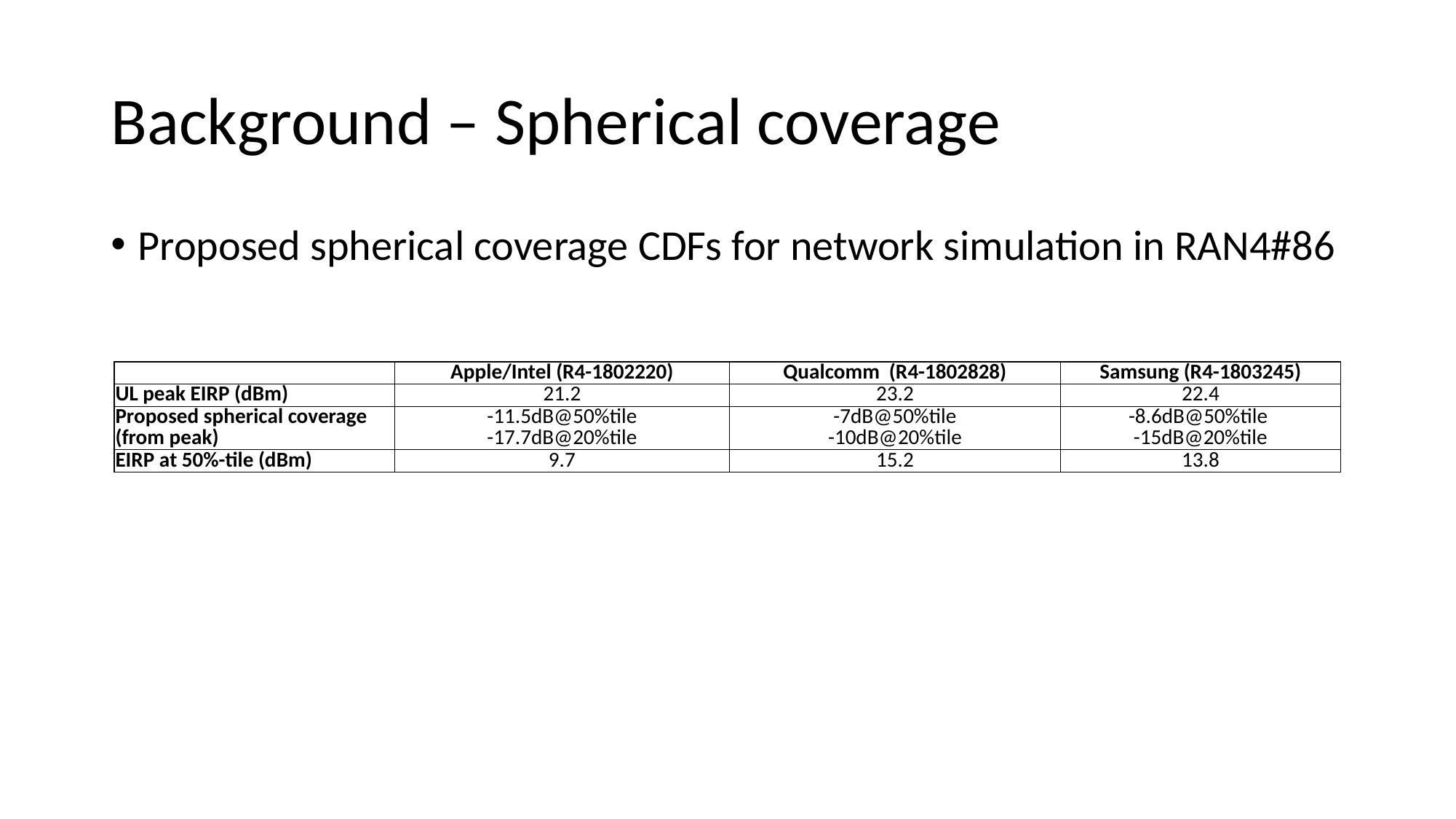

# Background – Spherical coverage
Proposed spherical coverage CDFs for network simulation in RAN4#86

|  | Apple/Intel (R4-1802220) | Qualcomm (R4-1802828) | Samsung (R4-1803245) |
| --- | --- | --- | --- |
| UL peak EIRP (dBm) | 21.2 | 23.2 | 22.4 |
| Proposed spherical coverage (from peak) | -11.5dB@50%tile -17.7dB@20%tile | -7dB@50%tile -10dB@20%tile | -8.6dB@50%tile -15dB@20%tile |
| EIRP at 50%-tile (dBm) | 9.7 | 15.2 | 13.8 |